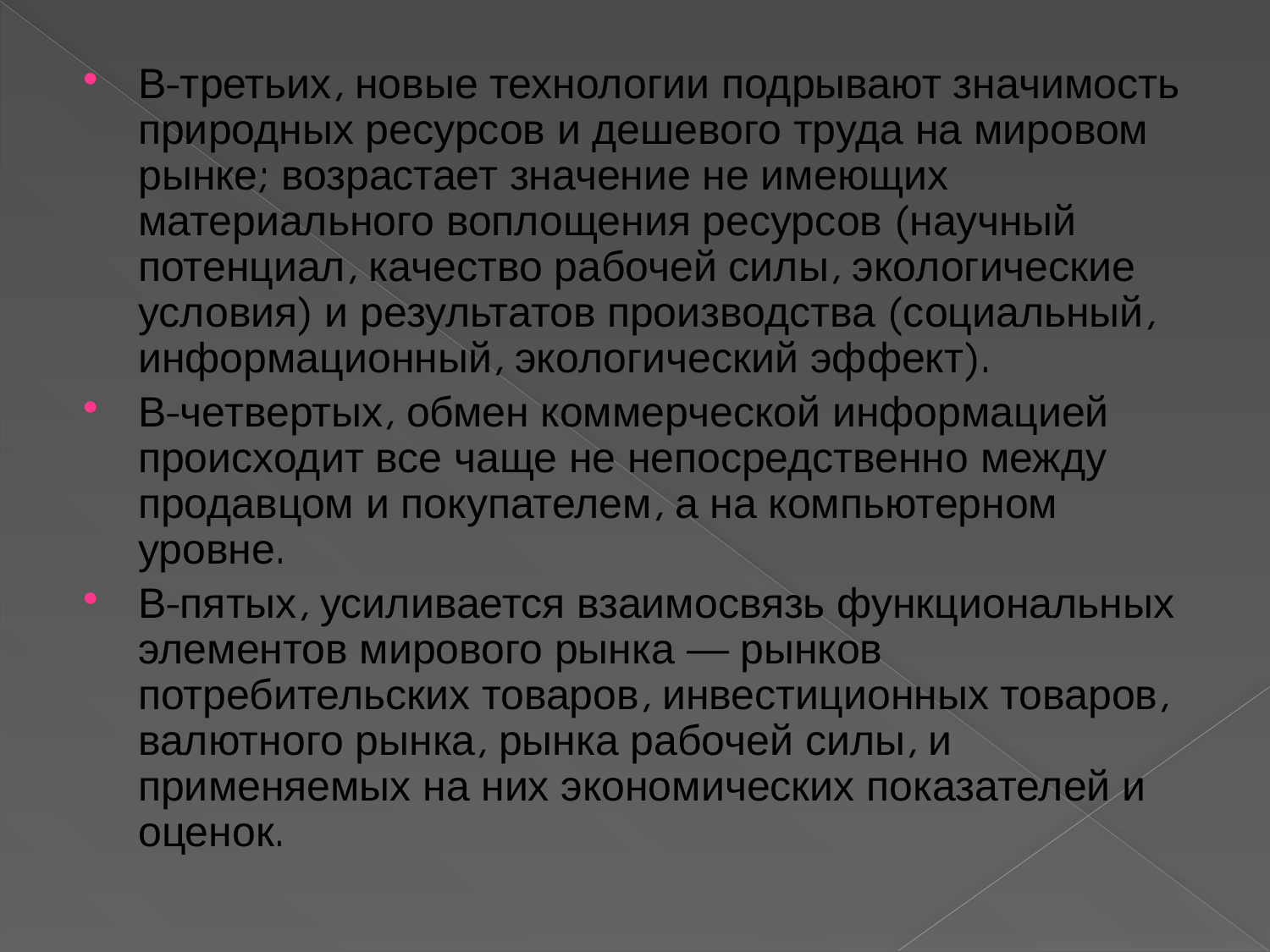

В-третьих, новые технологии подрывают значимость природных ресурсов и дешевого труда на мировом рынке; возрастает значение не имеющих материального воплощения ресурсов (научный потенциал, качество рабочей силы, экологические условия) и результатов производства (социальный, информационный, экологический эффект).
В-четвертых, обмен коммерческой информацией происходит все чаще не непосредственно между продавцом и покупателем, а на компьютерном уровне.
В-пятых, усиливается взаимосвязь функциональных элементов мирового рынка — рынков потребительских товаров, инвестиционных товаров, валютного рынка, рынка рабочей силы, и применяемых на них экономических показателей и оценок.